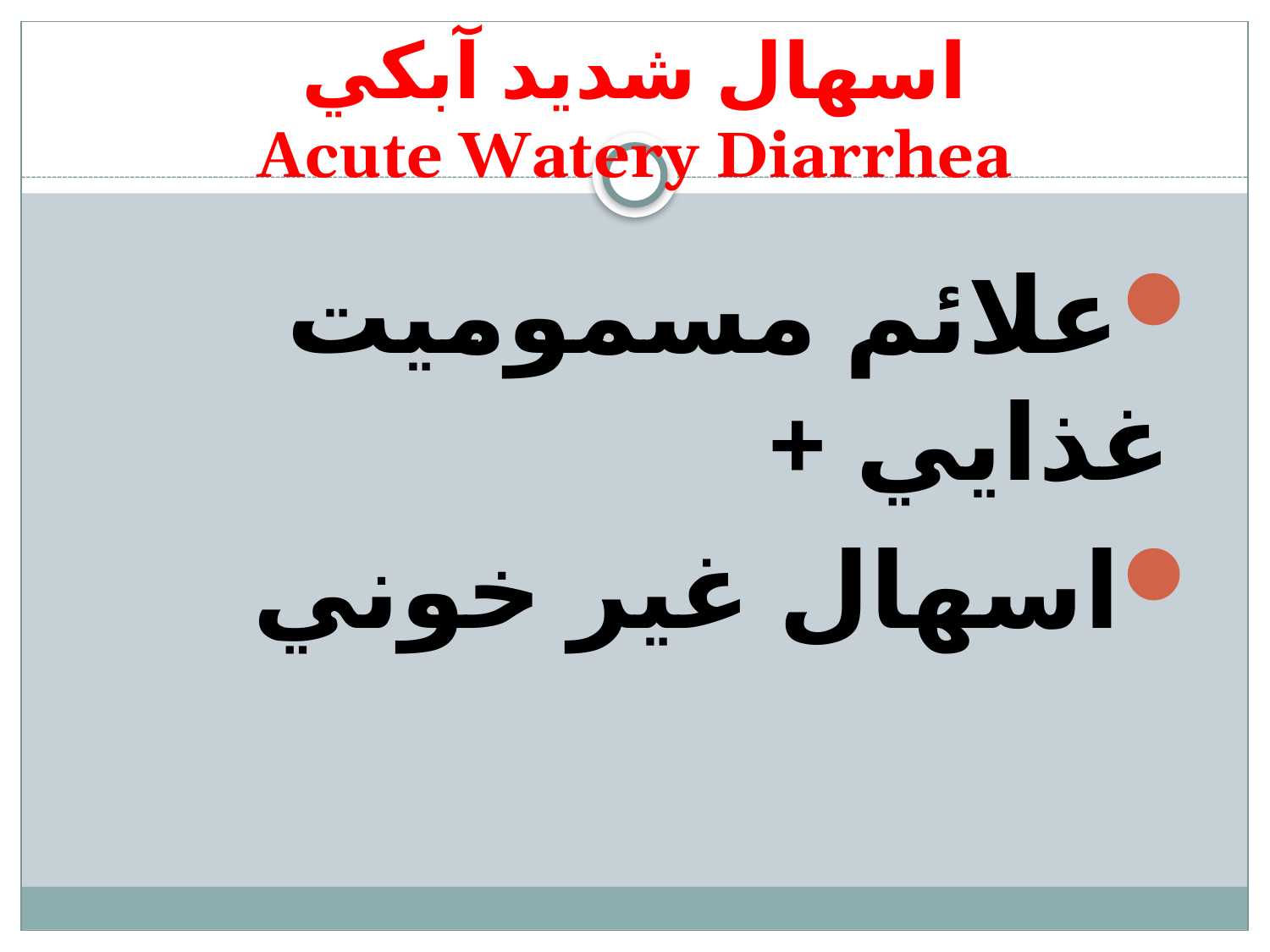

# اسهال شديد آبكي Acute Watery Diarrhea
علائم مسموميت غذايي +
اسهال غير خوني